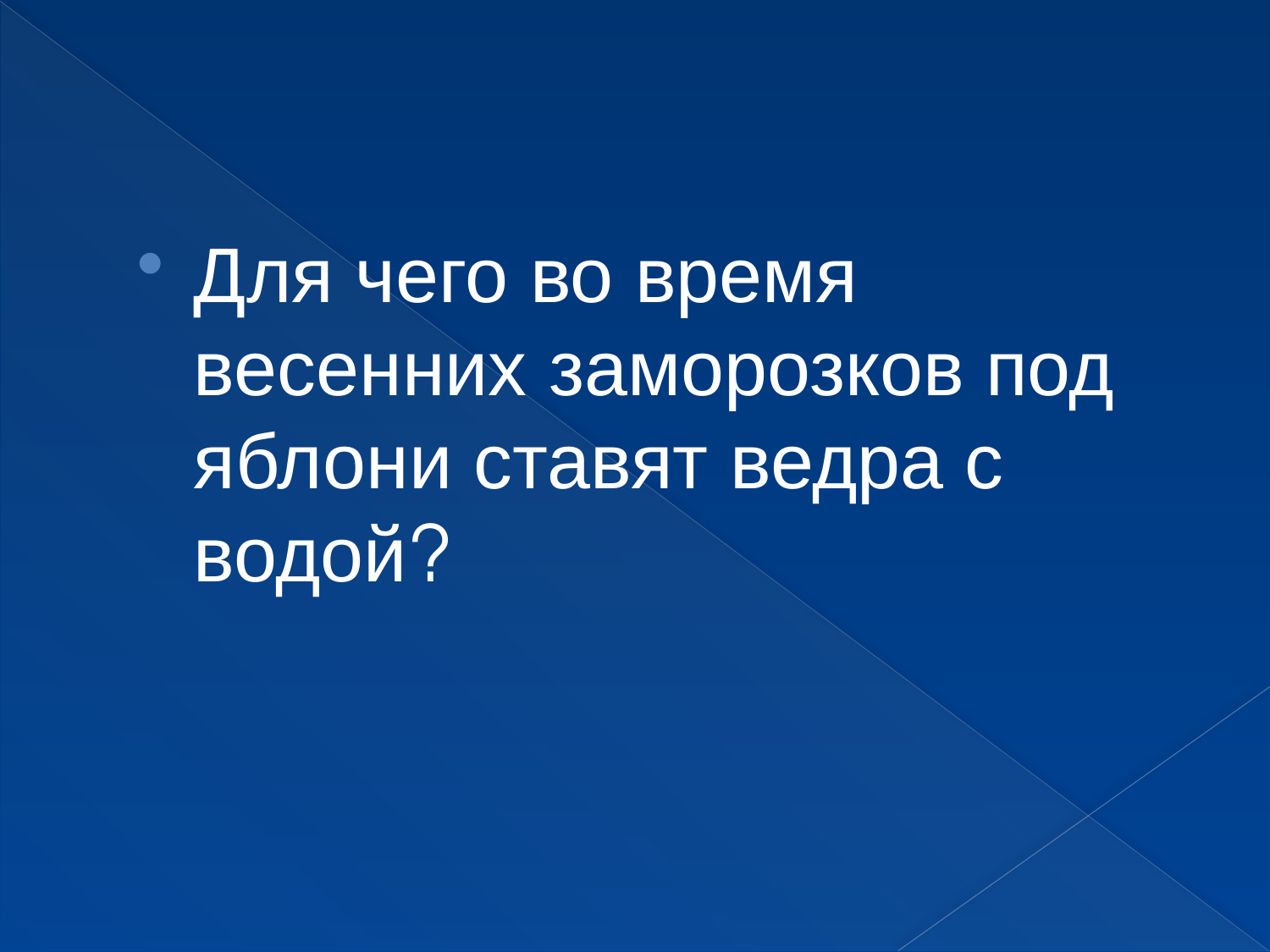

Для чего во время весенних заморозков под яблони ставят ведра с водой?